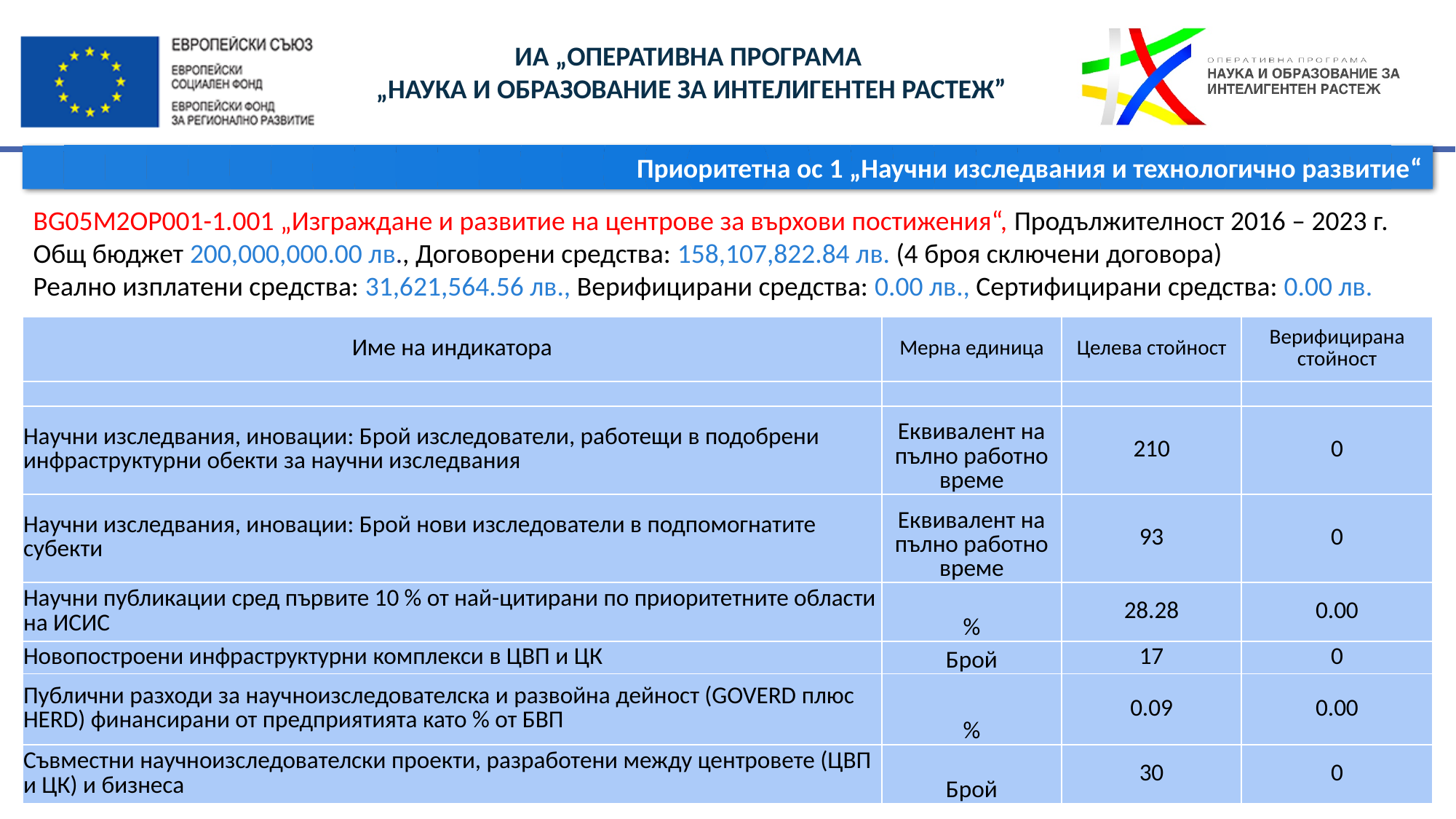

Приоритетна ос 1 „Научни изследвания и технологично развитие“
BG05M2OP001-1.001 „Изграждане и развитие на центрове за върхови постижения“, Продължителност 2016 – 2023 г.
Общ бюджет 200,000,000.00 лв., Договорени средства: 158,107,822.84 лв. (4 броя сключени договора)
Реално изплатени средства: 31,621,564.56 лв., Верифицирани средства: 0.00 лв., Сертифицирани средства: 0.00 лв.
| Име на индикатора | Мерна единица | Целева стойност | Верифицирана стойност |
| --- | --- | --- | --- |
|  |  |  |  |
| Научни изследвания, иновации: Брой изследователи, работещи в подобрени инфраструктурни обекти за научни изследвания | Еквивалент на пълно работно време | 210 | 0 |
| Научни изследвания, иновации: Брой нови изследователи в подпомогнатите субекти | Еквивалент на пълно работно време | 93 | 0 |
| Научни публикации сред първите 10 % от най-цитирани по приоритетните области на ИСИС | % | 28.28 | 0.00 |
| Новопостроени инфраструктурни комплекси в ЦВП и ЦК | Брой | 17 | 0 |
| Публични разходи за научноизследователска и развойна дейност (GOVERD плюс HERD) финансирани от предприятията като % от БВП | % | 0.09 | 0.00 |
| Съвместни научноизследователски проекти, разработени между центровете (ЦВП и ЦК) и бизнеса | Брой | 30 | 0 |